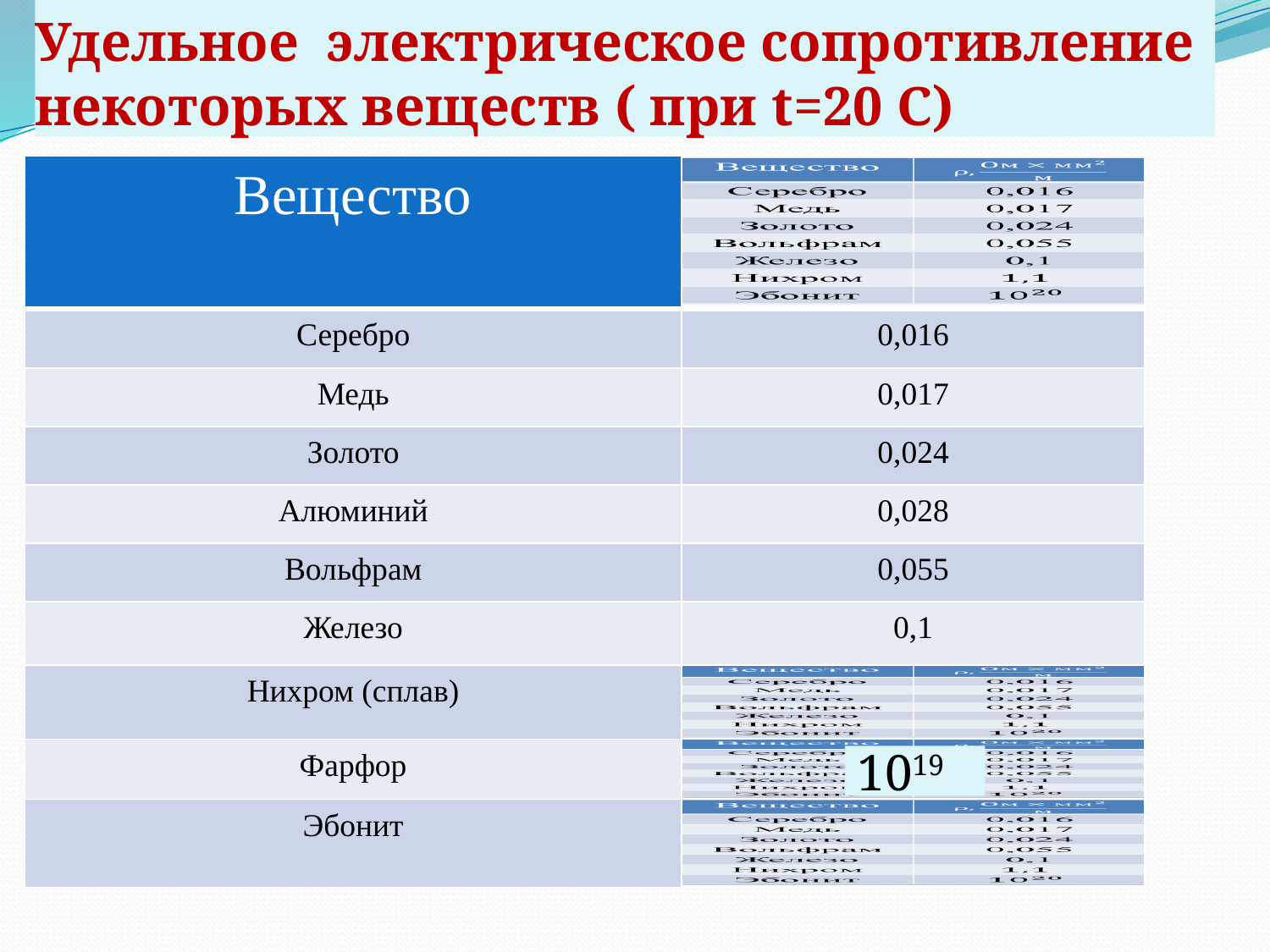

# Удельное  электрическое сопротивление некоторых веществ ( при t=20 C)
| Вещество |  |
| --- | --- |
| Серебро | 0,016 |
| Медь | 0,017 |
| Золото | 0,024 |
| Алюминий | 0,028 |
| Вольфрам | 0,055 |
| Железо | 0,1 |
| Нихром (сплав) |  |
| Фарфор |  |
| Эбонит |  |
1019